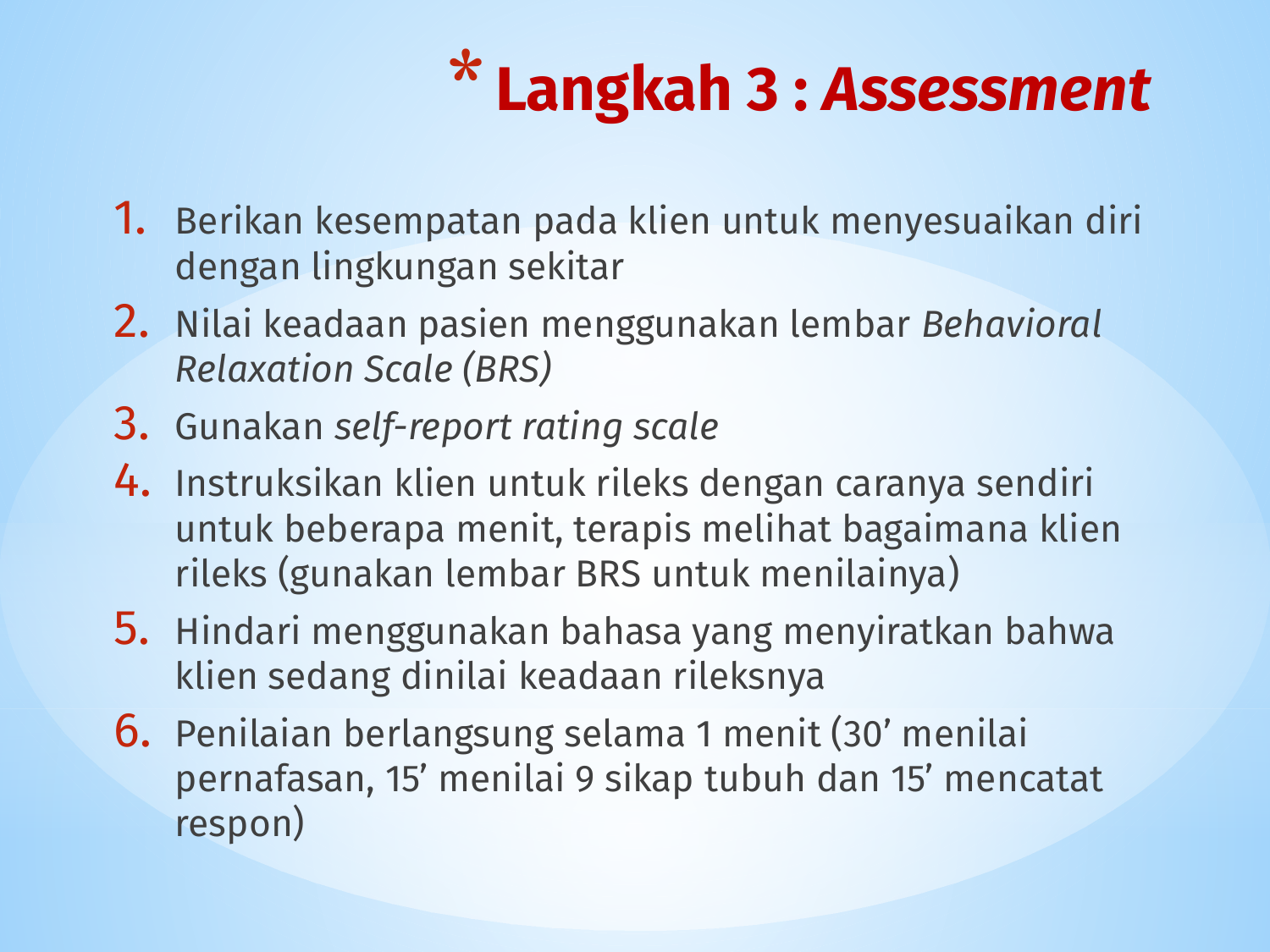

# Langkah 3 : Assessment
Berikan kesempatan pada klien untuk menyesuaikan diri dengan lingkungan sekitar
Nilai keadaan pasien menggunakan lembar Behavioral Relaxation Scale (BRS)
Gunakan self-report rating scale
Instruksikan klien untuk rileks dengan caranya sendiri untuk beberapa menit, terapis melihat bagaimana klien rileks (gunakan lembar BRS untuk menilainya)
Hindari menggunakan bahasa yang menyiratkan bahwa klien sedang dinilai keadaan rileksnya
Penilaian berlangsung selama 1 menit (30’ menilai pernafasan, 15’ menilai 9 sikap tubuh dan 15’ mencatat respon)